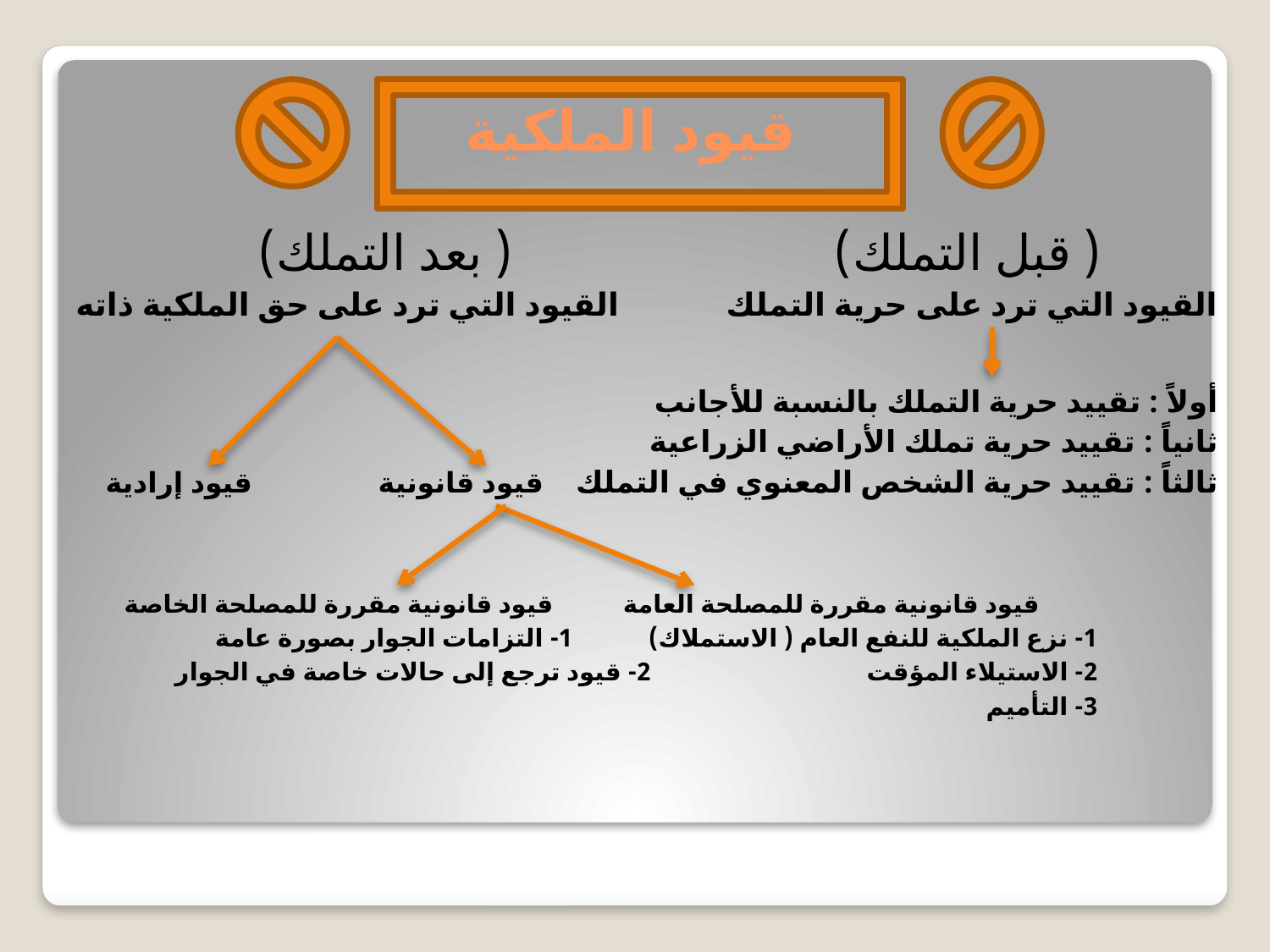

# قيود الملكية

         ( قبل التملك)                         ( بعد التملك)
القيود التي ترد على حرية التملك             القيود التي ترد على حق الملكية ذاته

أولاً : تقييد حرية التملك بالنسبة للأجانب
ثانياً : تقييد حرية تملك الأراضي الزراعية
ثالثاً : تقييد حرية الشخص المعنوي في التملك    قيود قانونية                 قيود إرادية

                            قيود قانونية مقررة للمصلحة العامة           قيود قانونية مقررة للمصلحة الخاصة
                   1- نزع الملكية للنفع العام ( الاستملاك)            1- التزامات الجوار بصورة عامة
                   2- الاستيلاء المؤقت                                  2- قيود ترجع إلى حالات خاصة في الجوار
                   3- التأميم